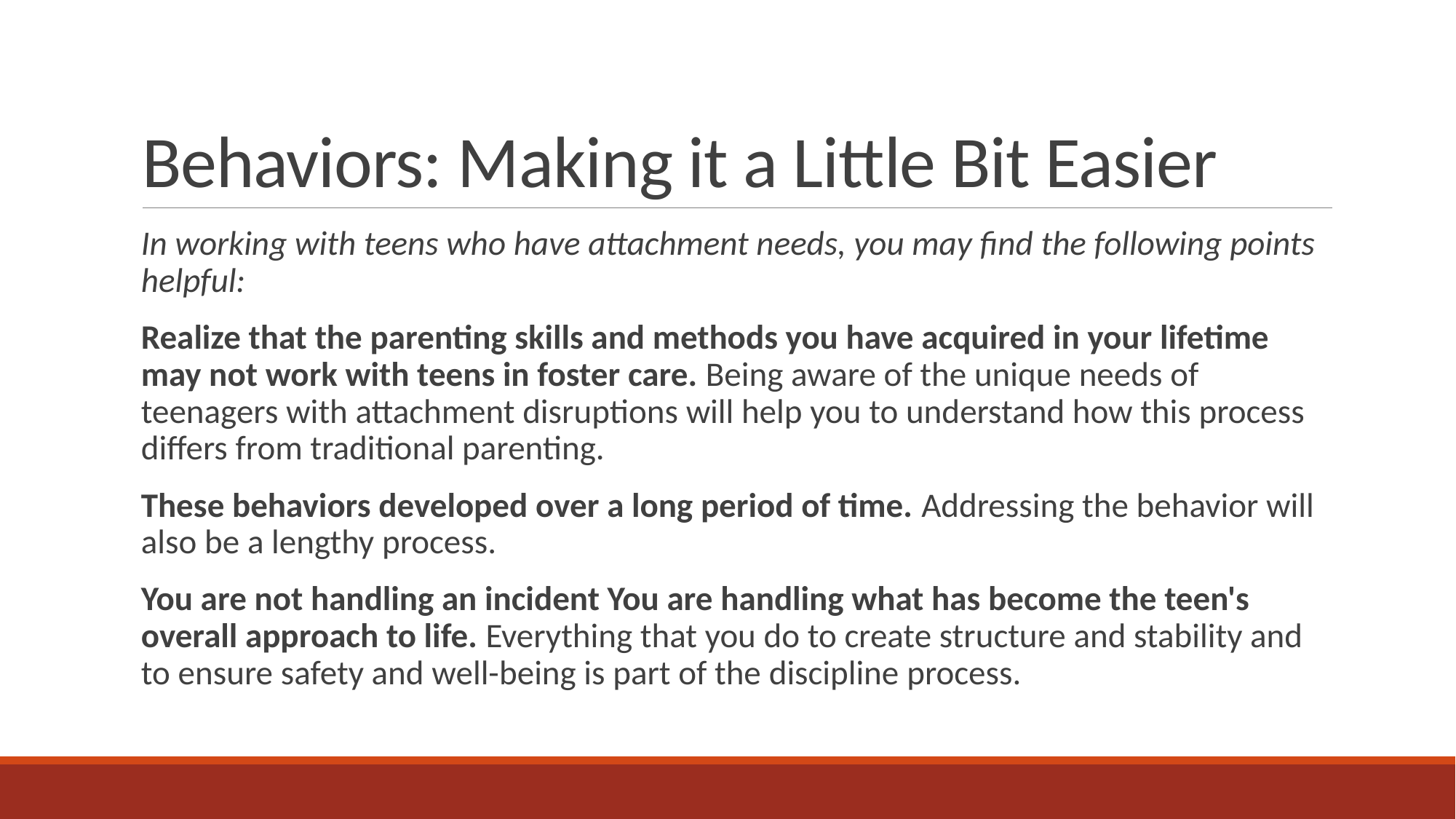

# Behaviors: Making it a Little Bit Easier
In working with teens who have attachment needs, you may find the following points helpful:
Realize that the parenting skills and methods you have acquired in your lifetime may not work with teens in foster care. Being aware of the unique needs of teenagers with attachment disruptions will help you to understand how this process differs from traditional parenting.
These behaviors developed over a long period of time. Addressing the behavior will also be a lengthy process.
You are not handling an incident You are handling what has become the teen's overall approach to life. Everything that you do to create structure and stability and to ensure safety and well-being is part of the discipline process.